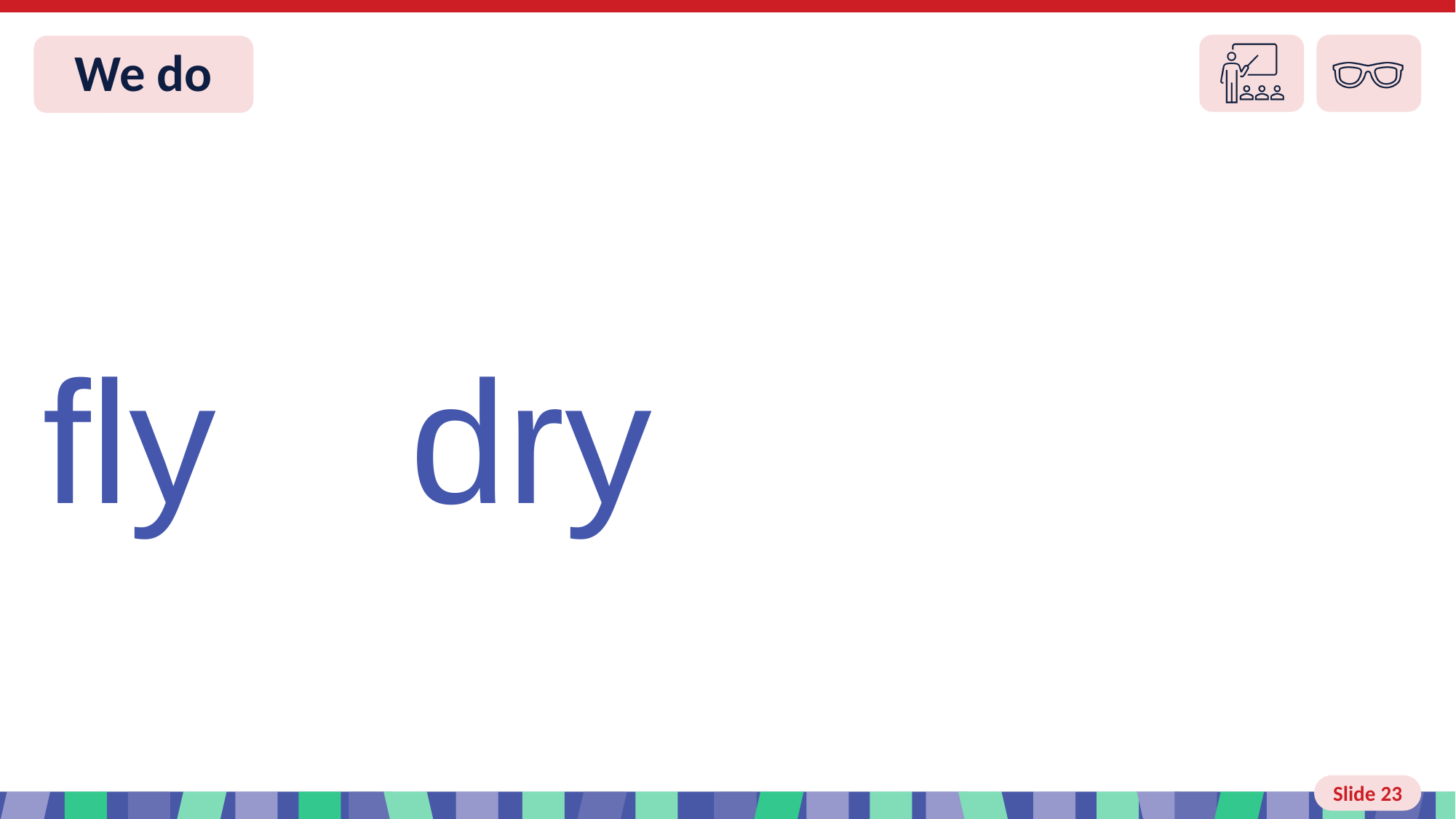

# Slide 23 We do
fly    dry